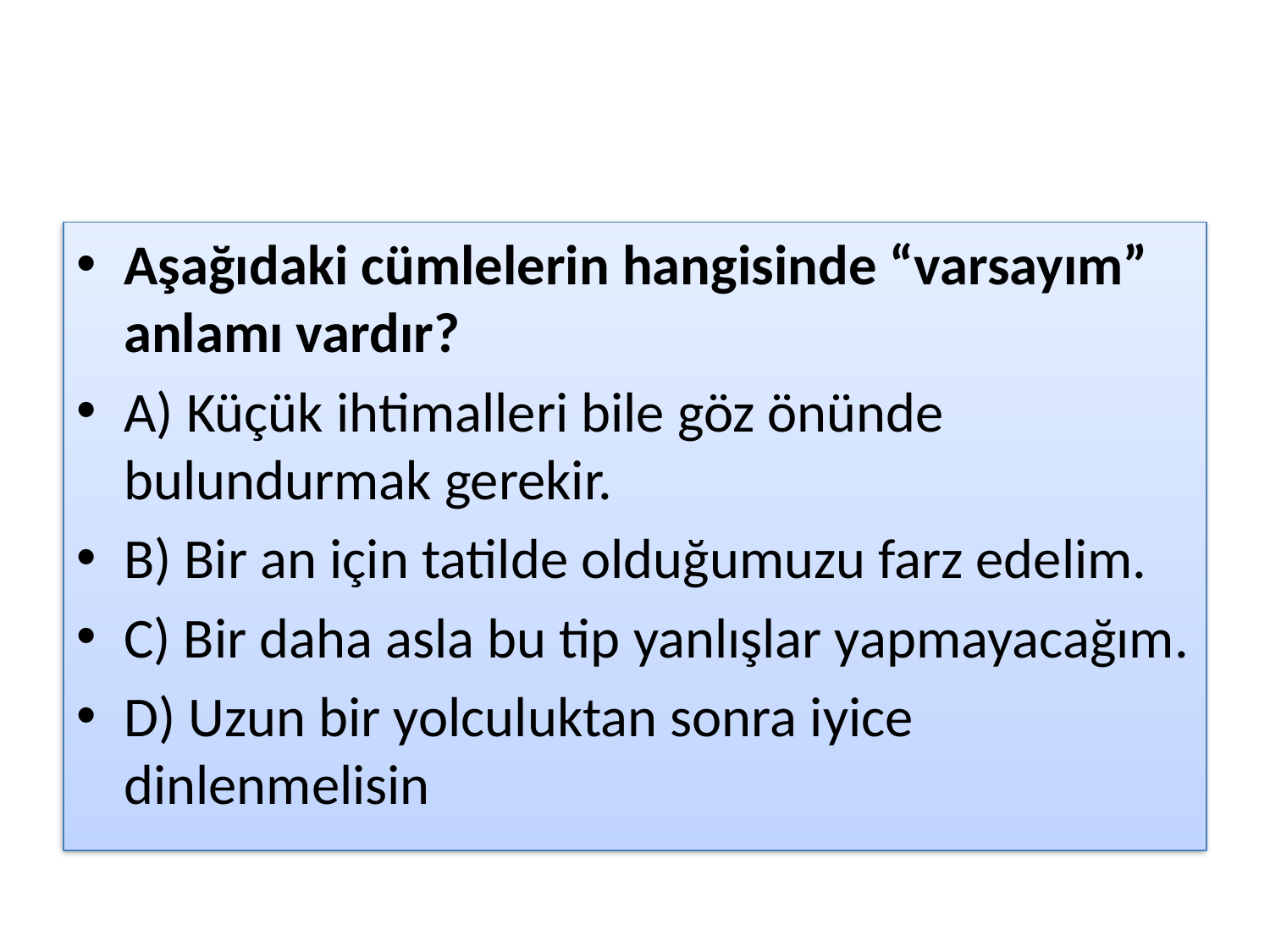

#
Aşağıdaki cümlelerin hangisinde “varsayım” anlamı vardır?
A) Küçük ihtimalleri bile göz önünde bulundurmak gerekir.
B) Bir an için tatilde olduğumuzu farz edelim.
C) Bir daha asla bu tip yanlışlar yapmayacağım.
D) Uzun bir yolculuktan sonra iyice dinlenmelisin